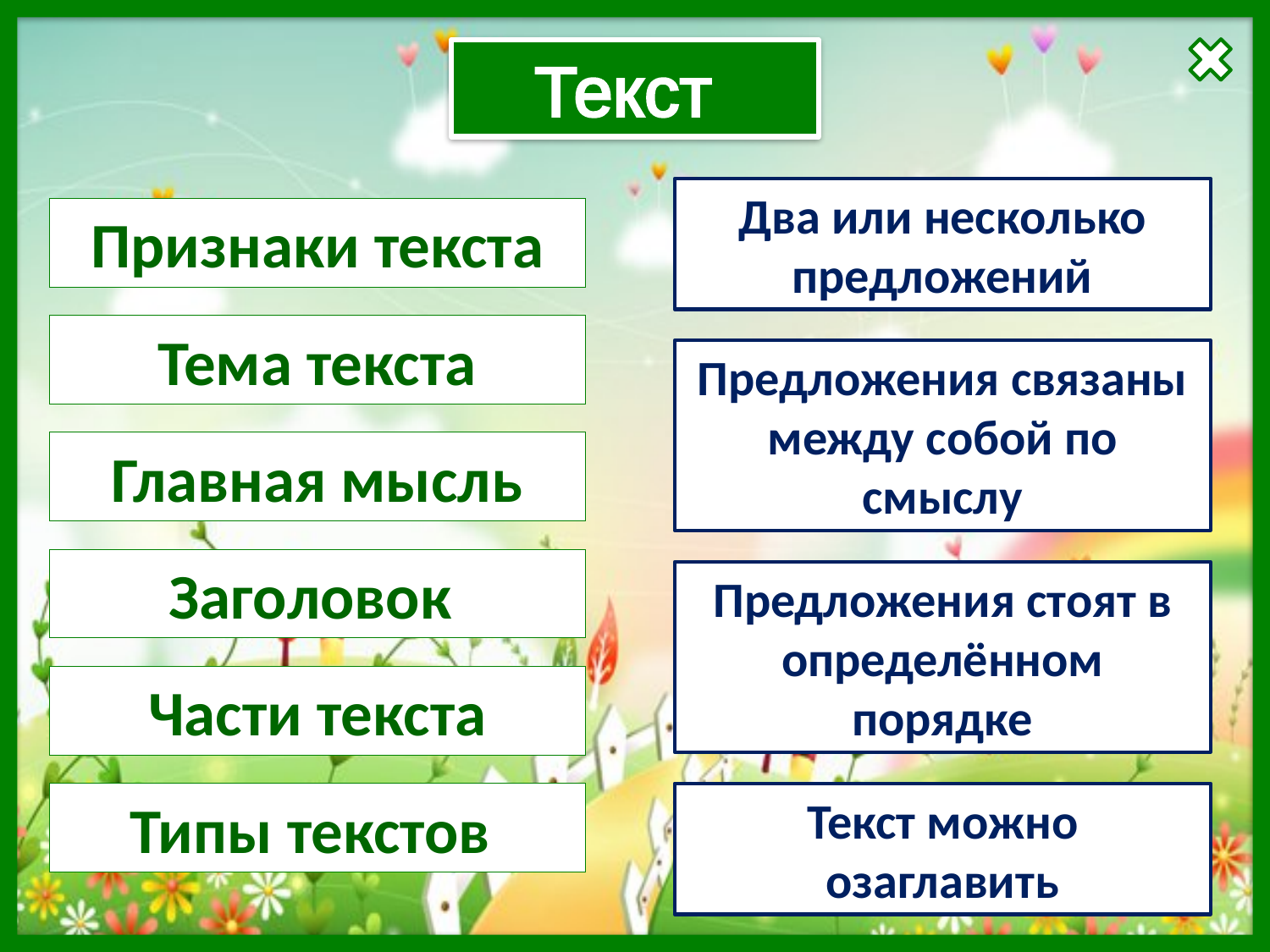

Текст
Два или несколько предложений
Признаки текста
Тема текста
Предложения связаны между собой по смыслу
Главная мысль
Заголовок
Предложения стоят в определённом порядке
Части текста
Типы текстов
Текст можно озаглавить